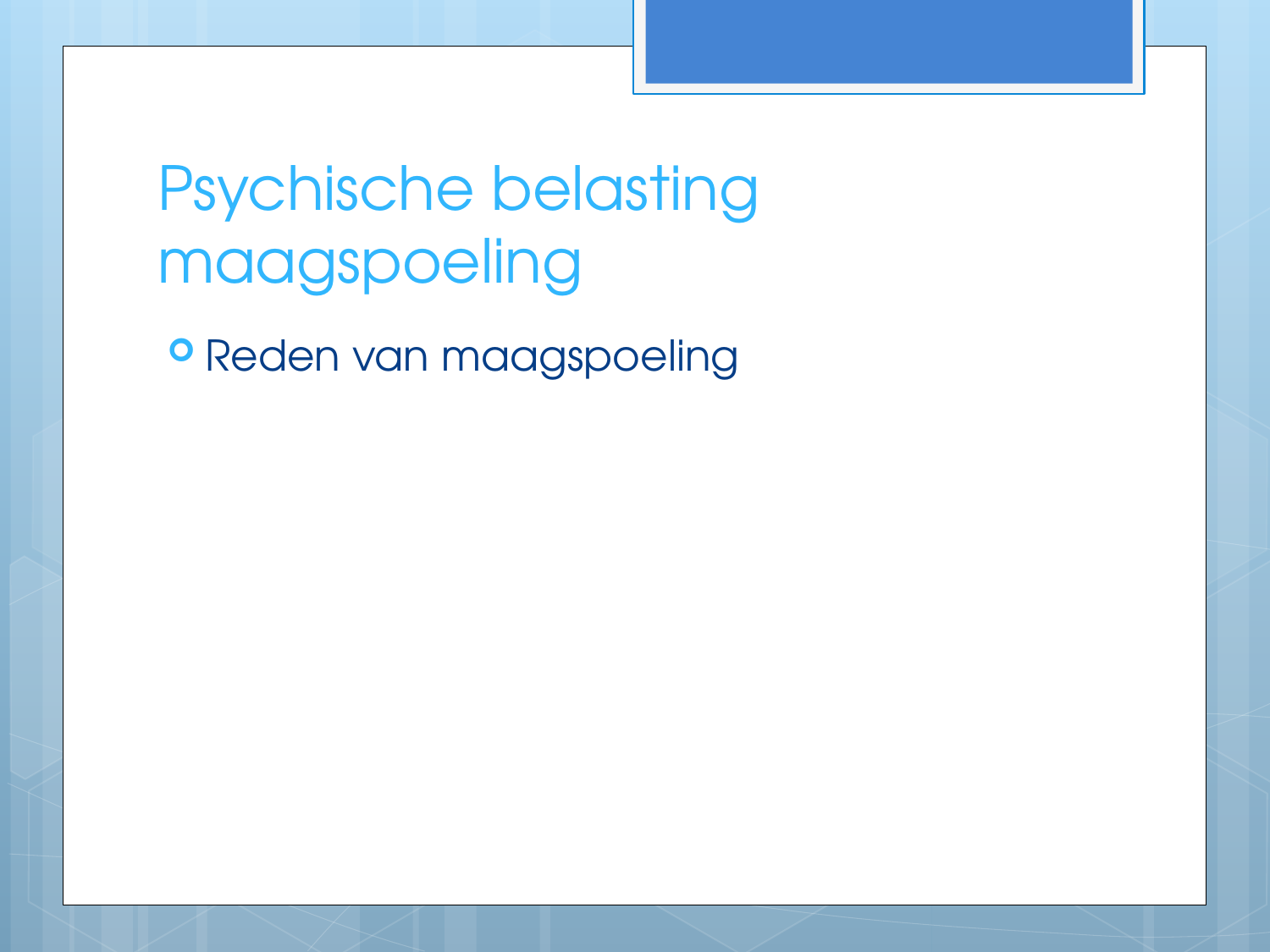

# Psychische belasting maagspoeling
Reden van maagspoeling